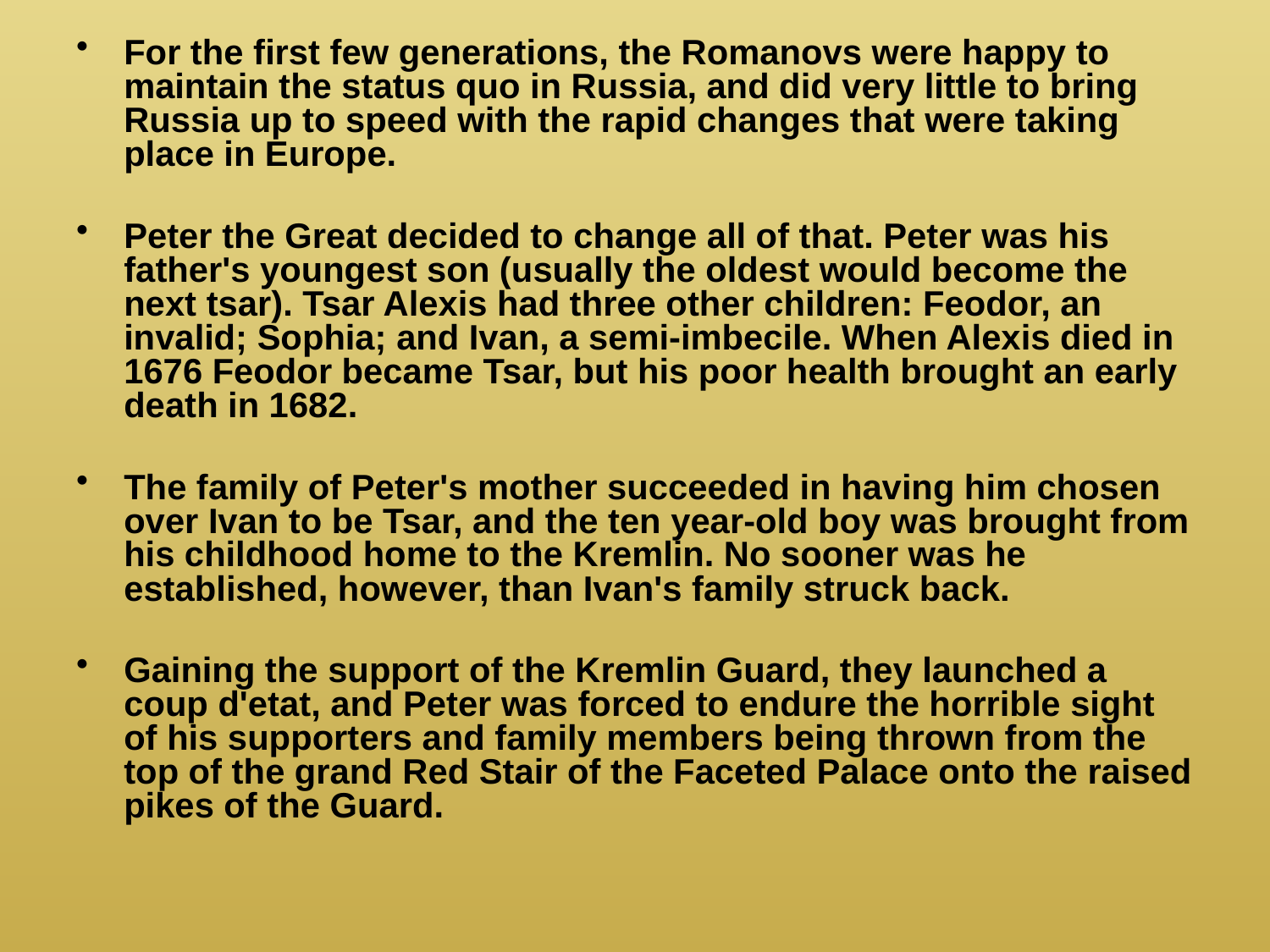

For the first few generations, the Romanovs were happy to maintain the status quo in Russia, and did very little to bring Russia up to speed with the rapid changes that were taking place in Europe.

Peter the Great decided to change all of that. Peter was his father's youngest son (usually the oldest would become the next tsar). Tsar Alexis had three other children: Feodor, an invalid; Sophia; and Ivan, a semi-imbecile. When Alexis died in 1676 Feodor became Tsar, but his poor health brought an early death in 1682.

The family of Peter's mother succeeded in having him chosen over Ivan to be Tsar, and the ten year-old boy was brought from his childhood home to the Kremlin. No sooner was he established, however, than Ivan's family struck back.

Gaining the support of the Kremlin Guard, they launched a coup d'etat, and Peter was forced to endure the horrible sight of his supporters and family members being thrown from the top of the grand Red Stair of the Faceted Palace onto the raised pikes of the Guard.